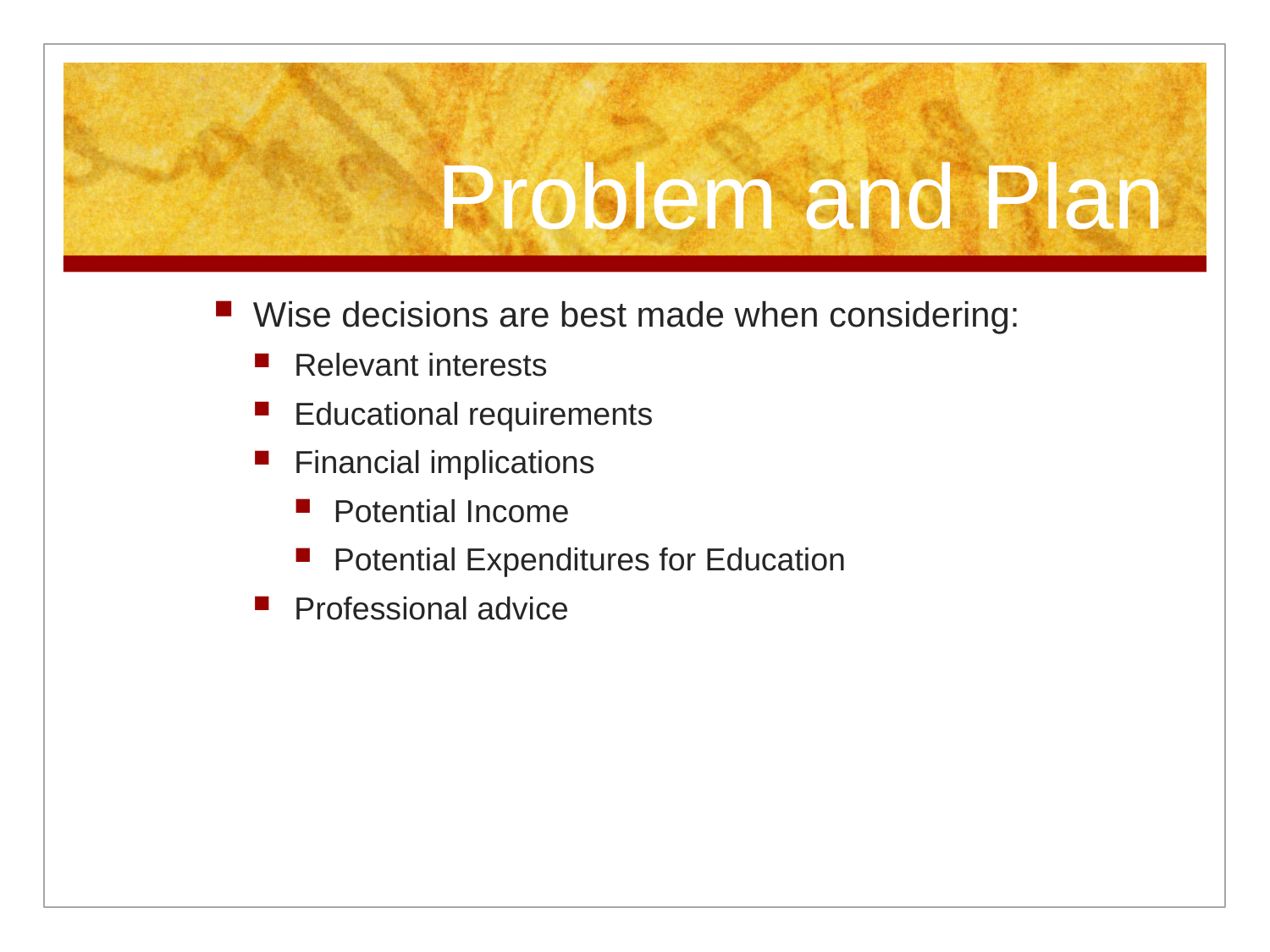

# Problem and Plan
Wise decisions are best made when considering:
Relevant interests
Educational requirements
Financial implications
Potential Income
Potential Expenditures for Education
Professional advice